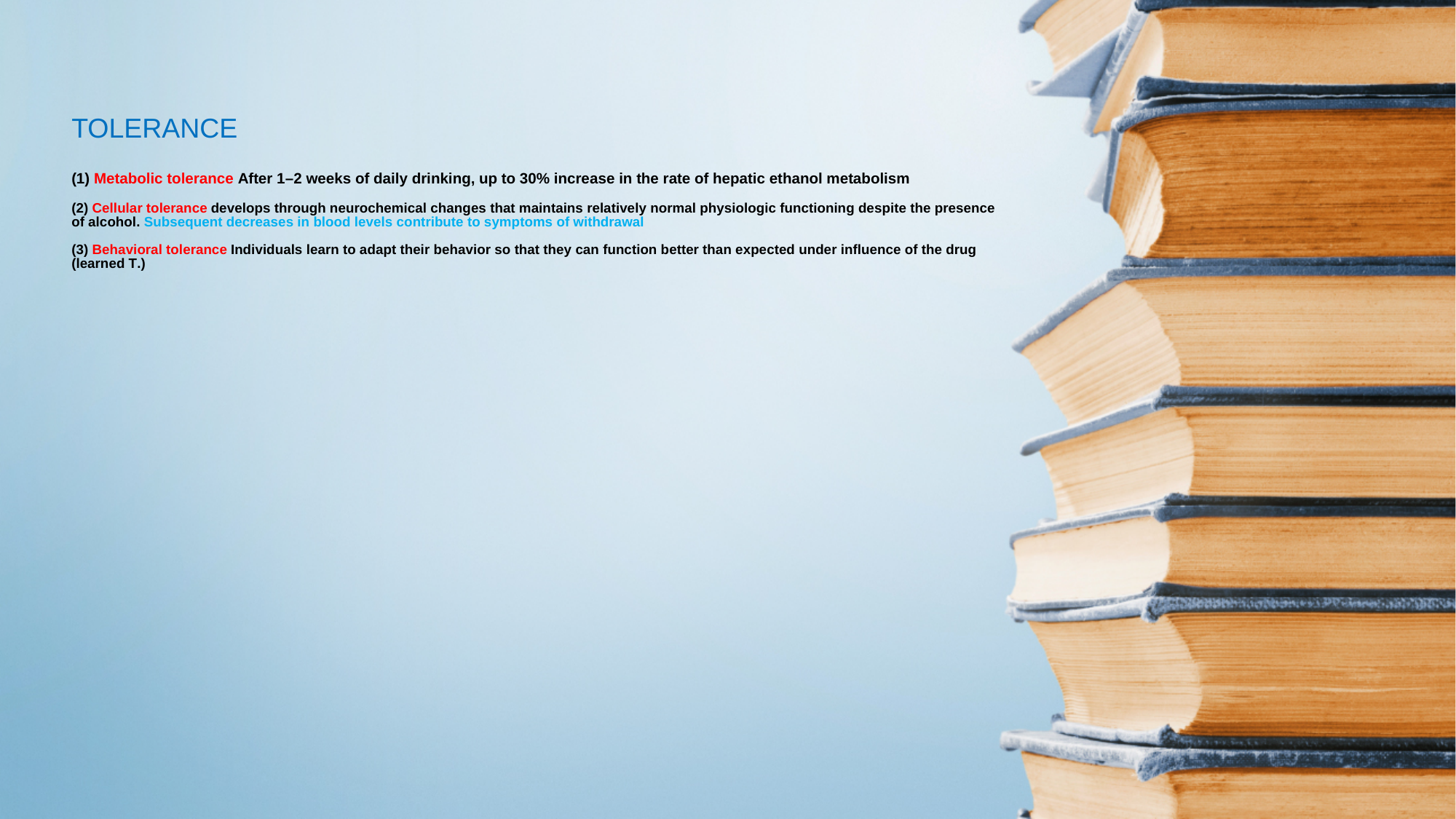

# TOLERANCE (1) Metabolic tolerance After 1–2 weeks of daily drinking, up to 30% increase in the rate of hepatic ethanol metabolism (2) Cellular tolerance develops through neurochemical changes that maintains relatively normal physiologic functioning despite the presence of alcohol. Subsequent decreases in blood levels contribute to symptoms of withdrawal (3) Behavioral tolerance Individuals learn to adapt their behavior so that they can function better than expected under influence of the drug (learned T.)